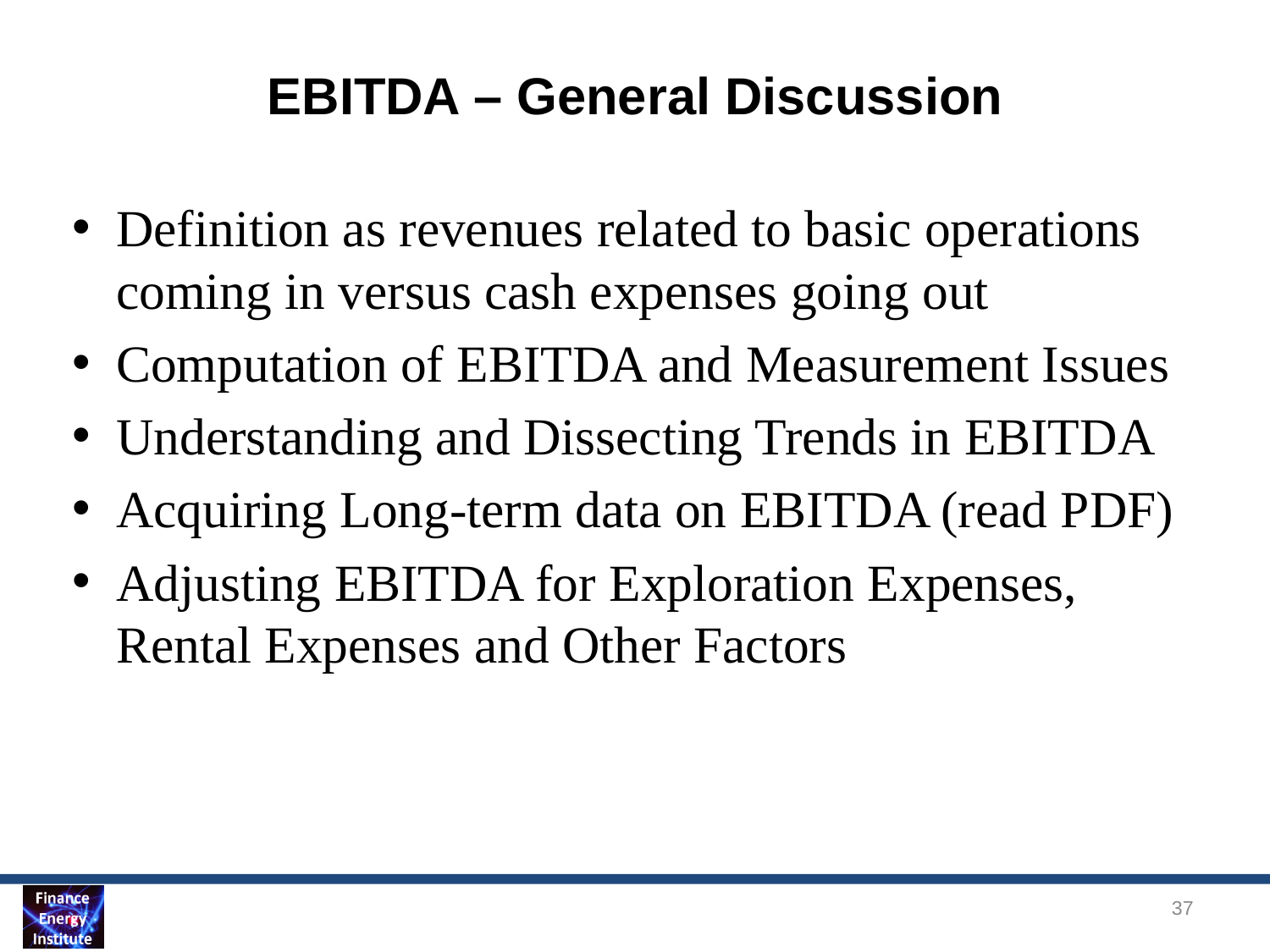

# EBITDA – General Discussion
Definition as revenues related to basic operations coming in versus cash expenses going out
Computation of EBITDA and Measurement Issues
Understanding and Dissecting Trends in EBITDA
Acquiring Long-term data on EBITDA (read PDF)
Adjusting EBITDA for Exploration Expenses, Rental Expenses and Other Factors

37